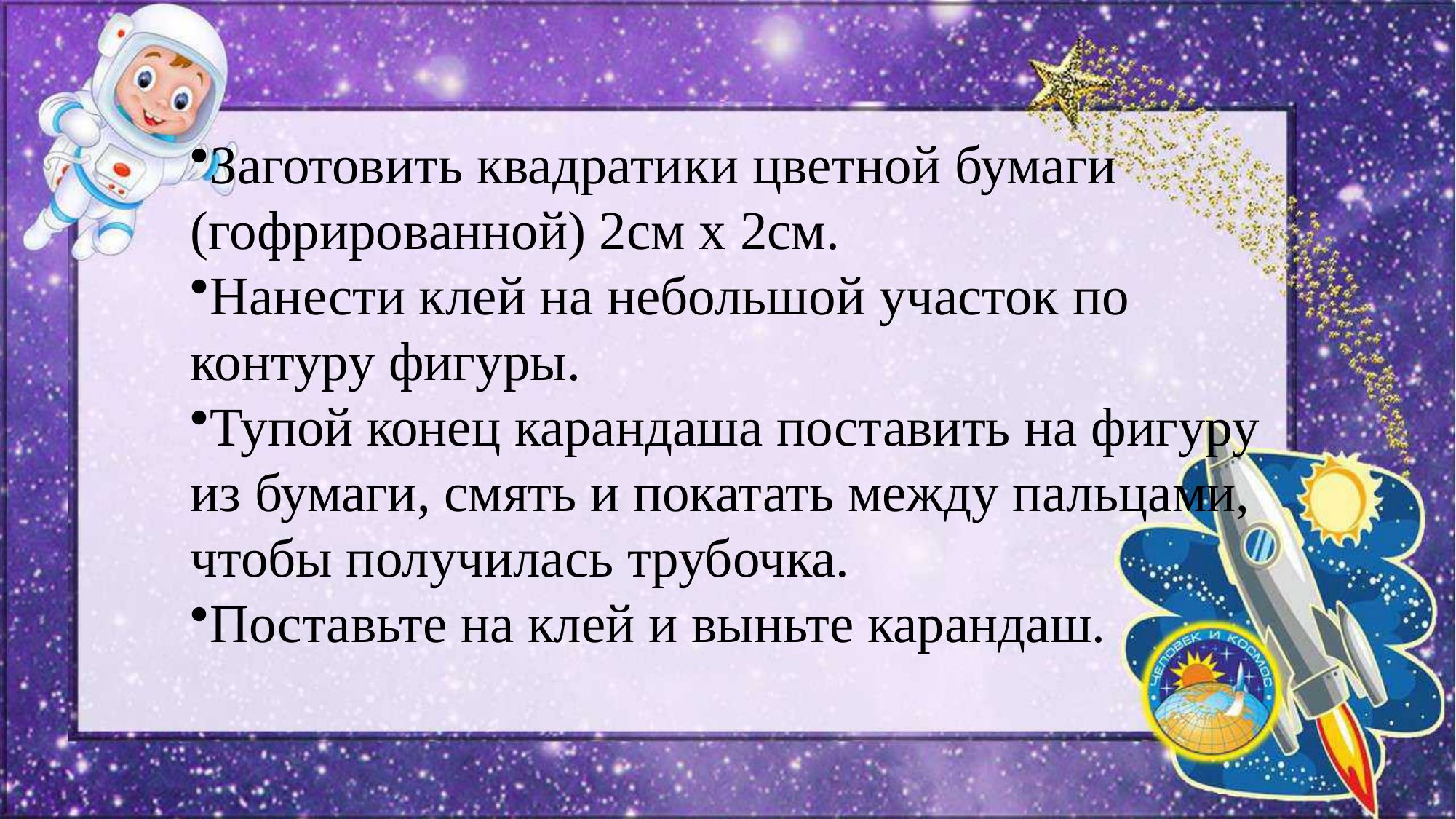

Заготовить квадратики цветной бумаги (гофрированной) 2см х 2см.
Нанести клей на небольшой участок по контуру фигуры.
Тупой конец карандаша поставить на фигуру из бумаги, смять и покатать между пальцами, чтобы получилась трубочка.
Поставьте на клей и выньте карандаш.